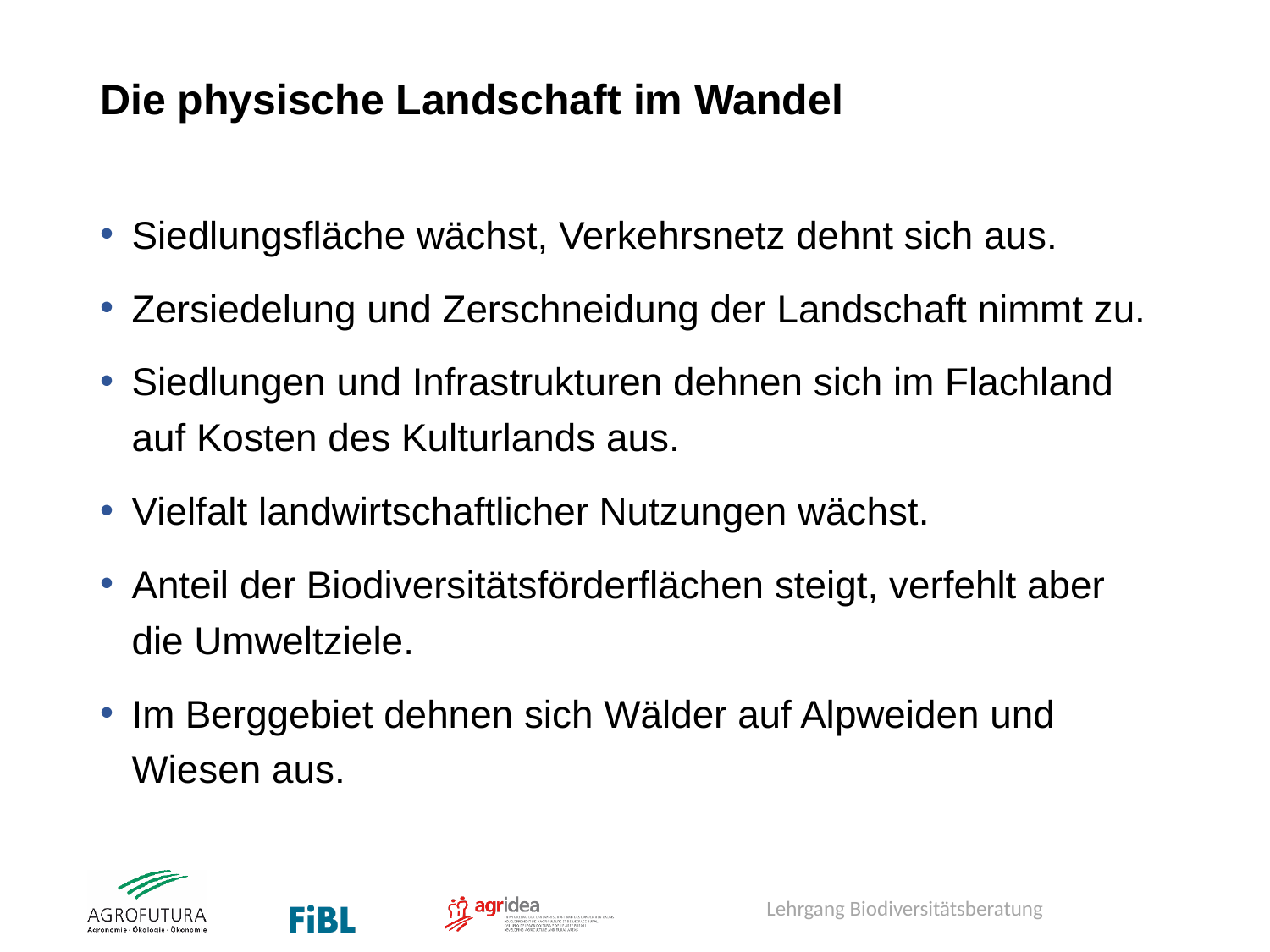

# Die physische Landschaft im Wandel
Siedlungsfläche wächst, Verkehrsnetz dehnt sich aus.
Zersiedelung und Zerschneidung der Landschaft nimmt zu.
Siedlungen und Infrastrukturen dehnen sich im Flachland auf Kosten des Kulturlands aus.
Vielfalt landwirtschaftlicher Nutzungen wächst.
Anteil der Biodiversitätsförderflächen steigt, verfehlt aber  die Umweltziele.
Im Berggebiet dehnen sich Wälder auf Alpweiden und Wiesen aus.

Lehrgang Biodiversitätsberatung